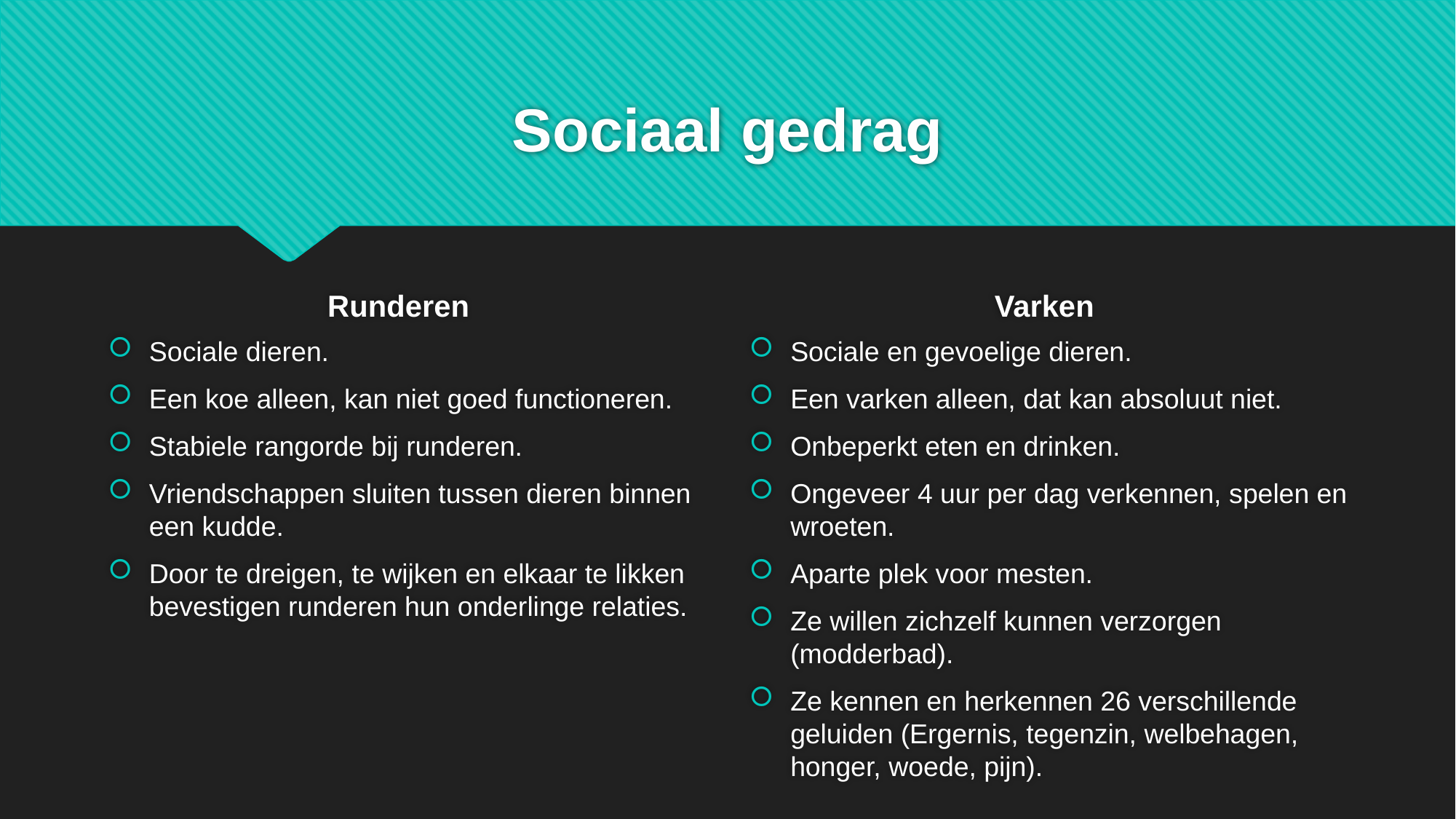

# Sociaal gedrag
Runderen
Varken
Sociale dieren.
Een koe alleen, kan niet goed functioneren.
Stabiele rangorde bij runderen.
Vriendschappen sluiten tussen dieren binnen een kudde.
Door te dreigen, te wijken en elkaar te likken bevestigen runderen hun onderlinge relaties.

Sociale en gevoelige dieren.
Een varken alleen, dat kan absoluut niet.
Onbeperkt eten en drinken.
Ongeveer 4 uur per dag verkennen, spelen en wroeten.
Aparte plek voor mesten.
Ze willen zichzelf kunnen verzorgen (modderbad).
Ze kennen en herkennen 26 verschillende geluiden (Ergernis, tegenzin, welbehagen, honger, woede, pijn).